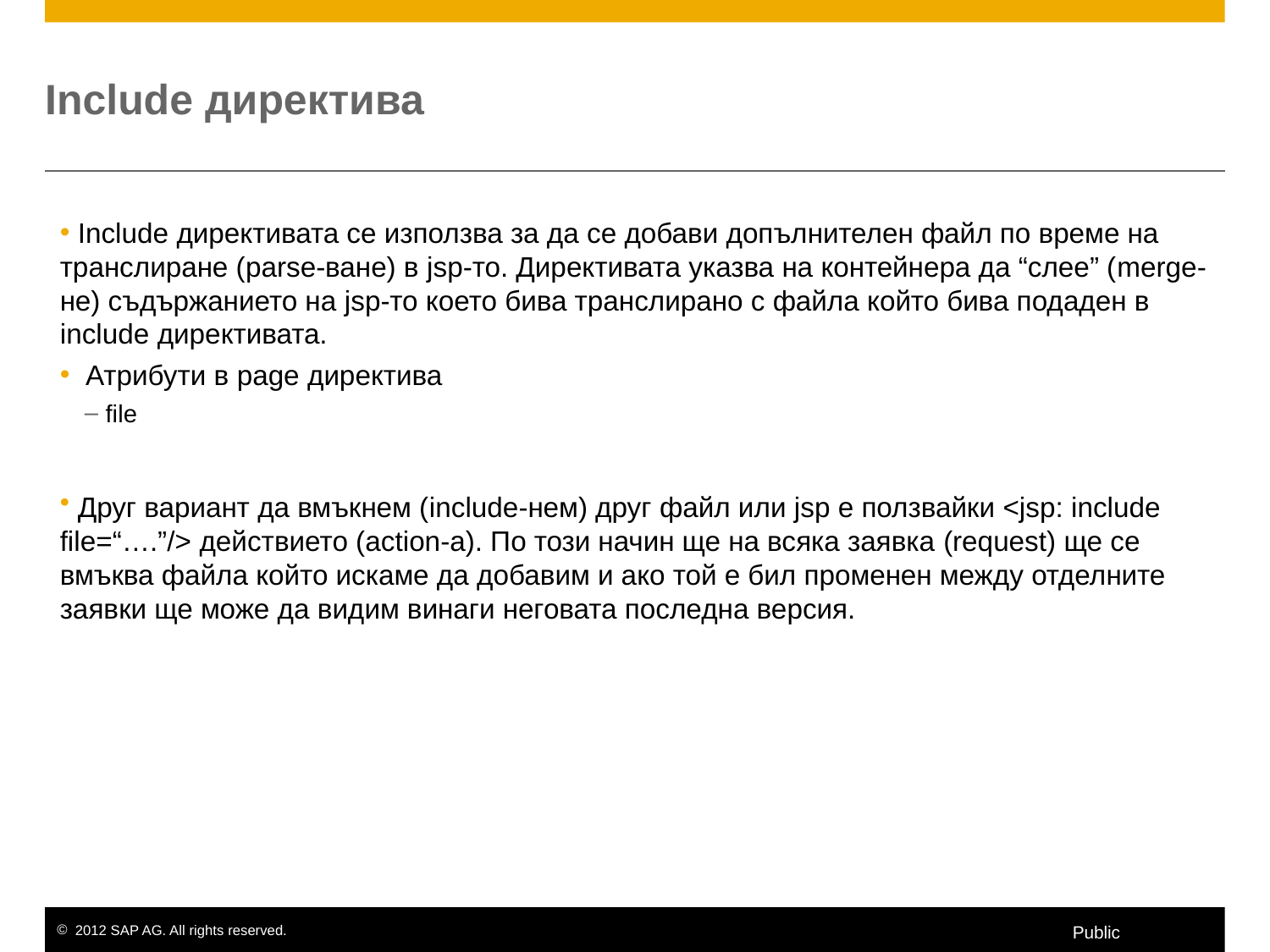

# Include директива
 Include директивата се използва за да се добави допълнителен файл по време на транслиране (parse-ване) в jsp-то. Директивата указва на контейнера да “слее” (merge-не) съдържанието на jsp-то което бива транслирано с файла който бива подаден в include директивата.
  Атрибути в page директива
 file

 Друг вариант да вмъкнем (include-нем) друг файл или jsp e ползвайки <jsp: include file=“….”/> действието (action-a). По този начин ще на всяка заявка (request) ще се вмъква файла който искаме да добавим и ако той е бил променен между отделните заявки ще може да видим винаги неговата последна версия.